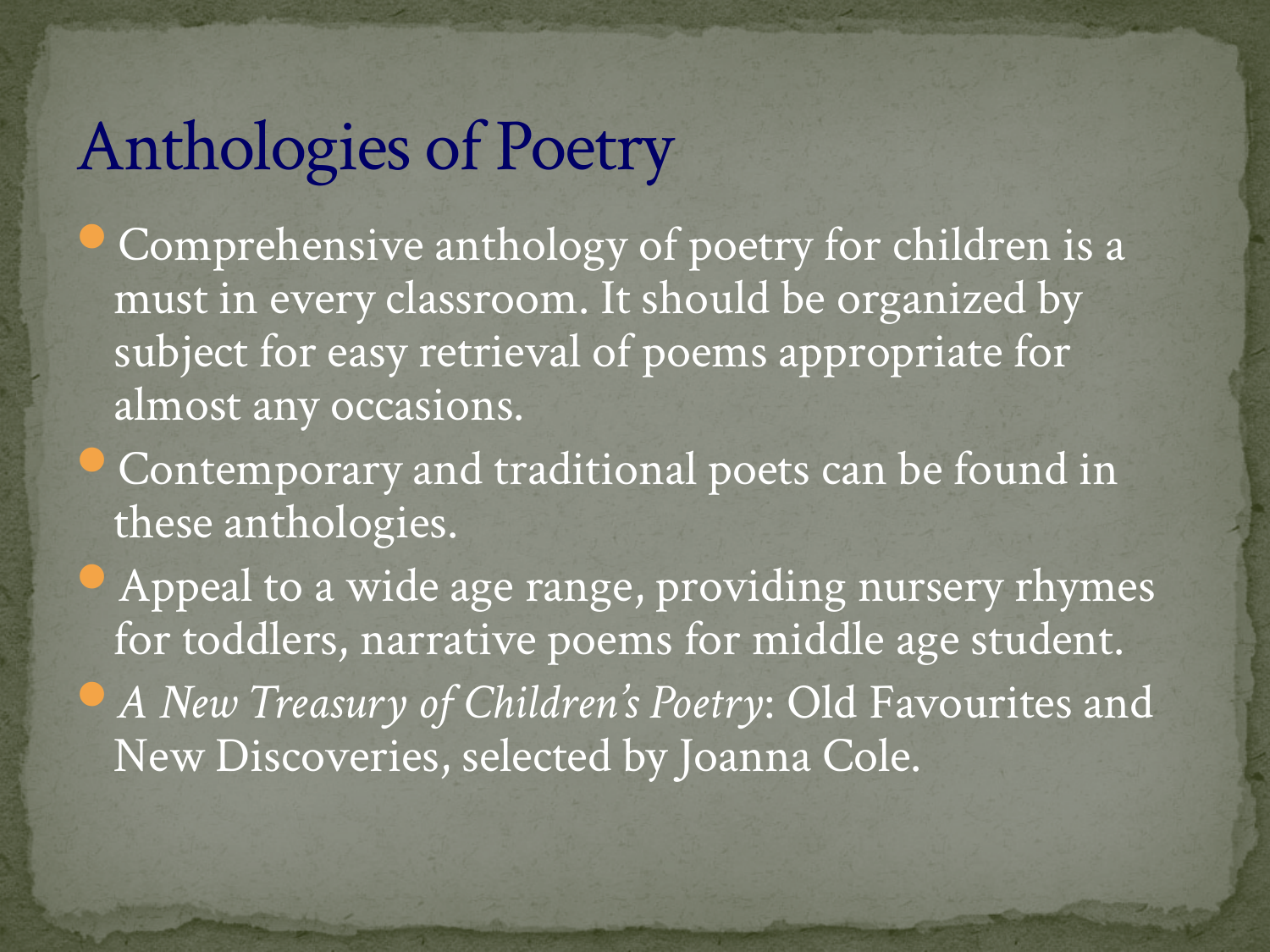

# Anthologies of Poetry
Comprehensive anthology of poetry for children is a must in every classroom. It should be organized by subject for easy retrieval of poems appropriate for almost any occasions.
Contemporary and traditional poets can be found in these anthologies.
Appeal to a wide age range, providing nursery rhymes for toddlers, narrative poems for middle age student.
A New Treasury of Children’s Poetry: Old Favourites and New Discoveries, selected by Joanna Cole.